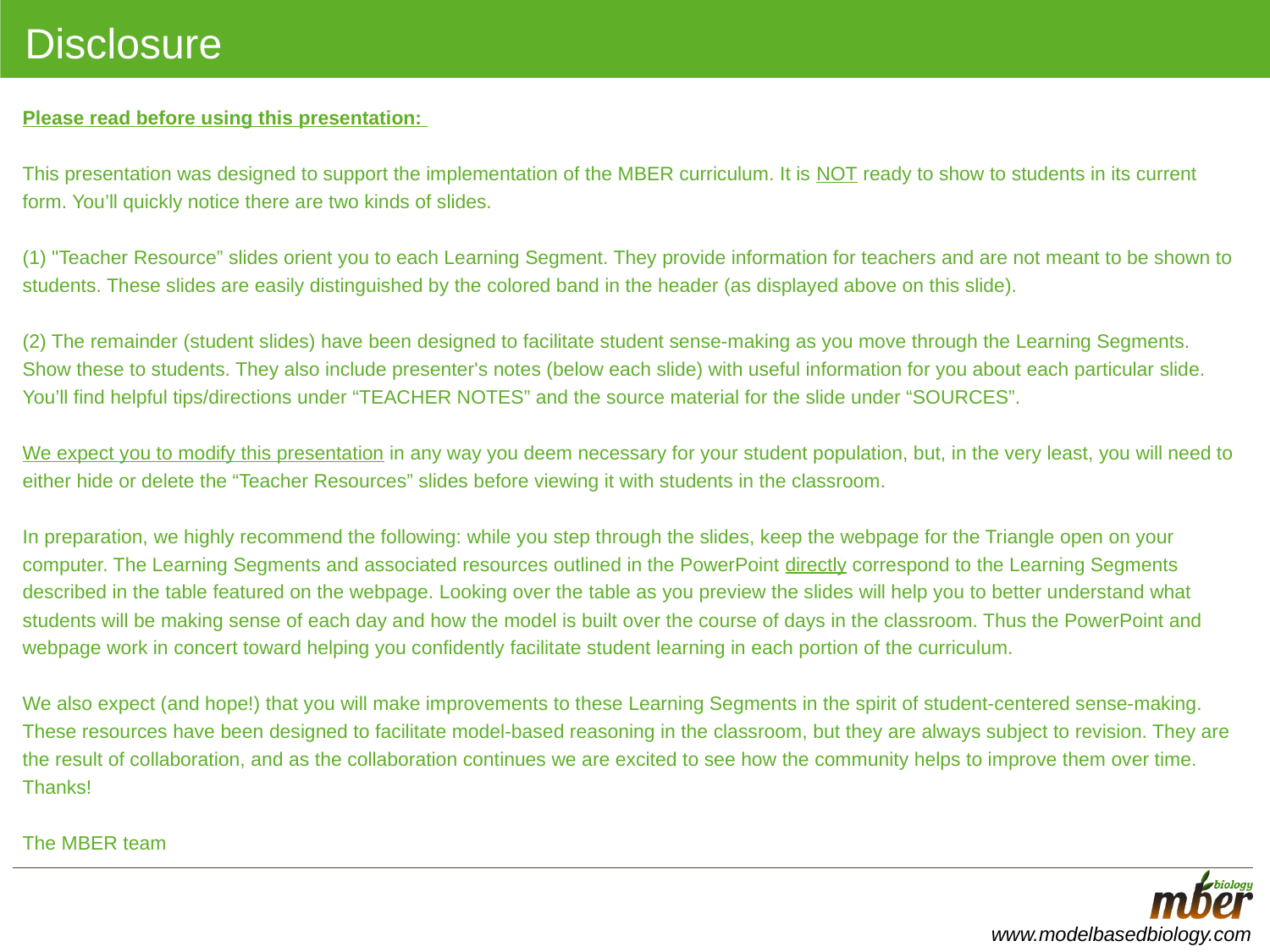

# Disclosure
Please read before using this presentation:

This presentation was designed to support the implementation of the MBER curriculum. It is NOT ready to show to students in its current form. You’ll quickly notice there are two kinds of slides.

(1) "Teacher Resource” slides orient you to each Learning Segment. They provide information for teachers and are not meant to be shown to students. These slides are easily distinguished by the colored band in the header (as displayed above on this slide).

(2) The remainder (student slides) have been designed to facilitate student sense-making as you move through the Learning Segments. Show these to students. They also include presenter's notes (below each slide) with useful information for you about each particular slide. You’ll find helpful tips/directions under “TEACHER NOTES” and the source material for the slide under “SOURCES”.

We expect you to modify this presentation in any way you deem necessary for your student population, but, in the very least, you will need to either hide or delete the “Teacher Resources” slides before viewing it with students in the classroom.

In preparation, we highly recommend the following: while you step through the slides, keep the webpage for the Triangle open on your computer. The Learning Segments and associated resources outlined in the PowerPoint directly correspond to the Learning Segments described in the table featured on the webpage. Looking over the table as you preview the slides will help you to better understand what students will be making sense of each day and how the model is built over the course of days in the classroom. Thus the PowerPoint and webpage work in concert toward helping you confidently facilitate student learning in each portion of the curriculum.

We also expect (and hope!) that you will make improvements to these Learning Segments in the spirit of student-centered sense-making. These resources have been designed to facilitate model-based reasoning in the classroom, but they are always subject to revision. They are the result of collaboration, and as the collaboration continues we are excited to see how the community helps to improve them over time. Thanks!

The MBER team